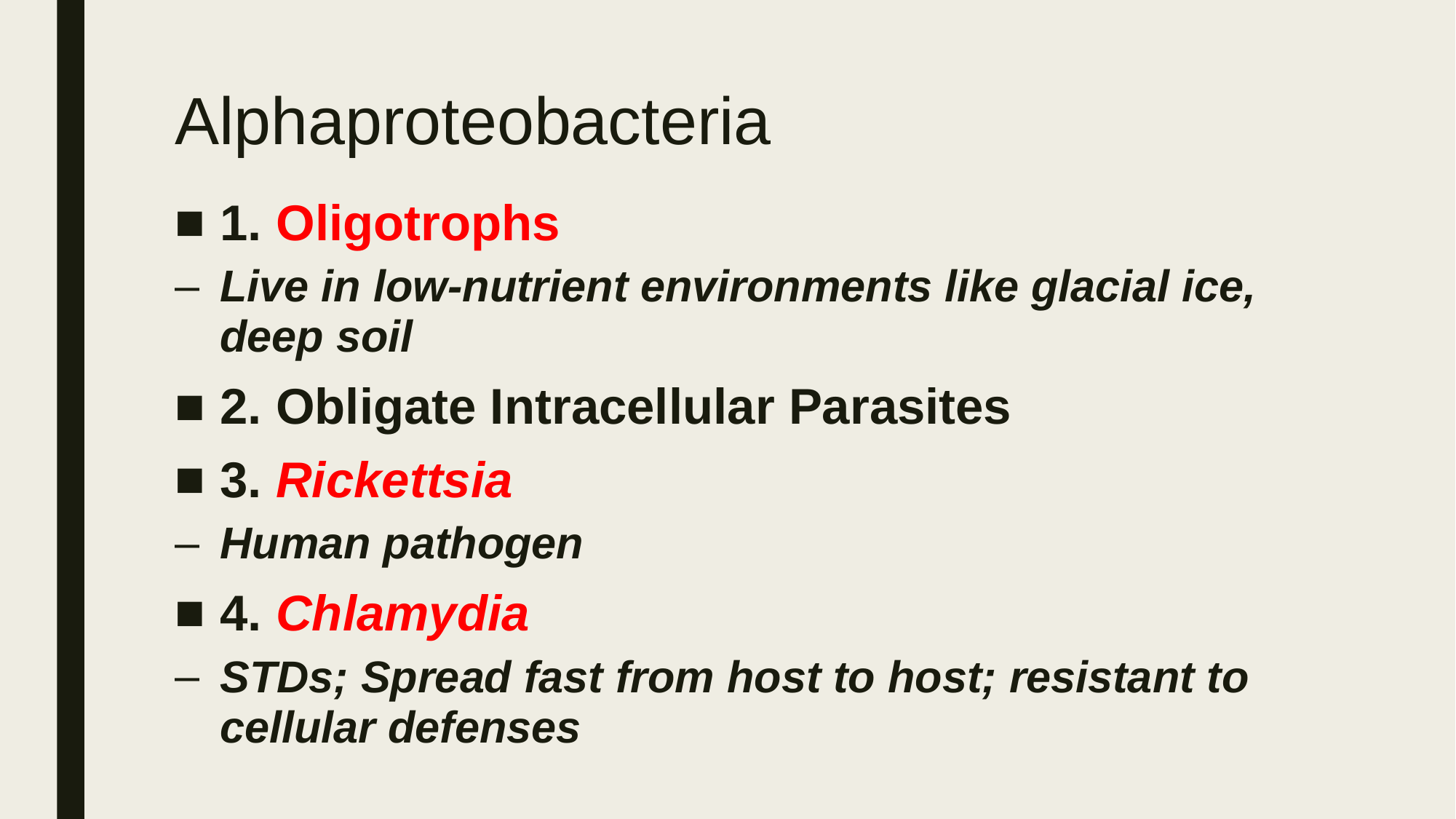

# Alphaproteobacteria
1. Oligotrophs
Live in low-nutrient environments like glacial ice, deep soil
2. Obligate Intracellular Parasites
3. Rickettsia
Human pathogen
4. Chlamydia
STDs; Spread fast from host to host; resistant to cellular defenses